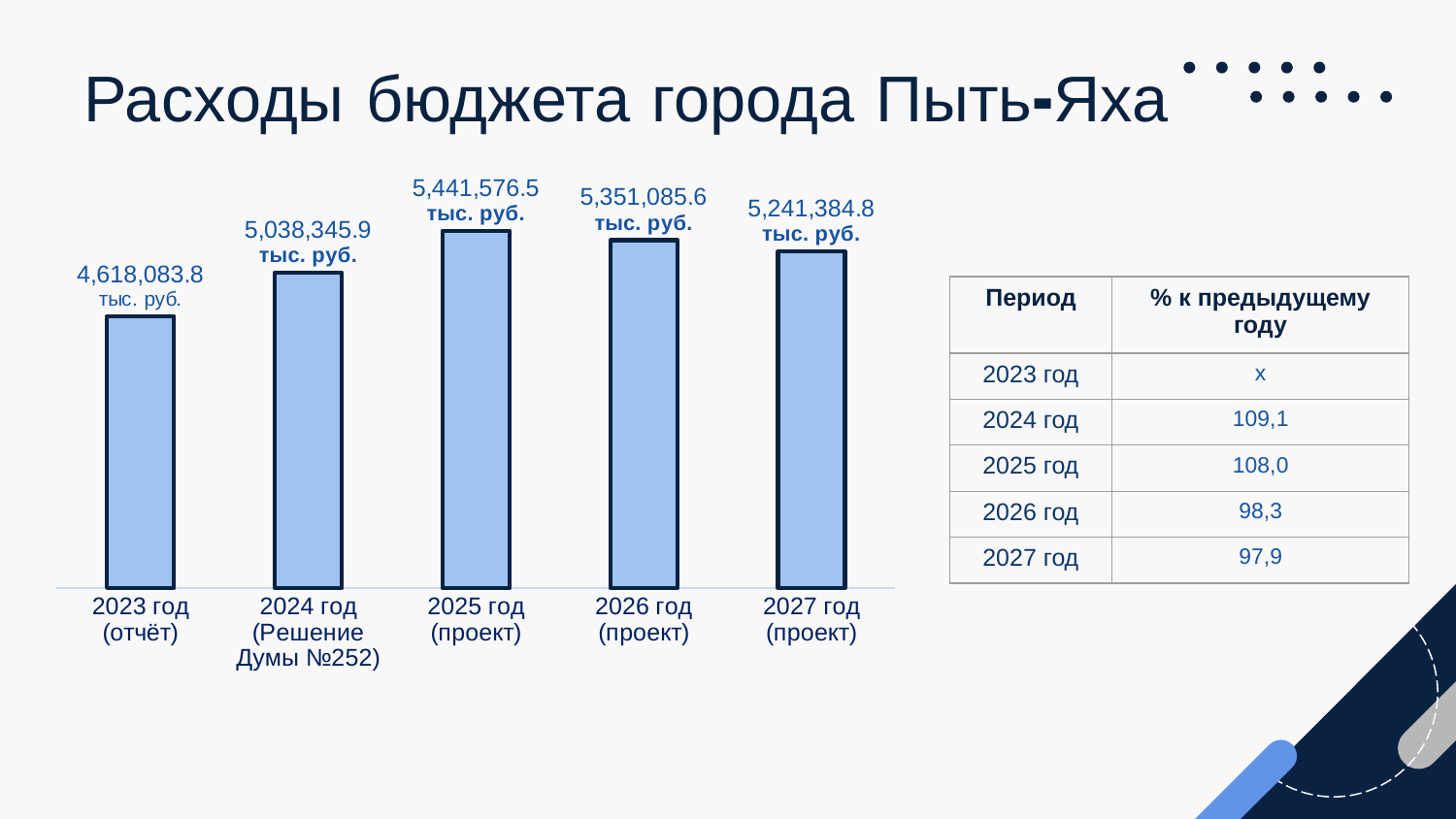

# Расходы бюджета города Пыть-Яха

### Chart

| Category | Ряд 1 |
|---|---|
| 2023 год (отчёт) | 4618083.8 |
| 2024 год (Решение Думы №252) | 5038345.9 |
| 2025 год (проект) | 5441576.5 |
| 2026 год (проект) | 5351085.6 |
| 2027 год (проект) | 5241384.8 |
| Период | % к предыдущему году |
| --- | --- |
| 2023 год | х |
| 2024 год | 109,1 |
| 2025 год | 108,0 |
| 2026 год | 98,3 |
| 2027 год | 97,9 |